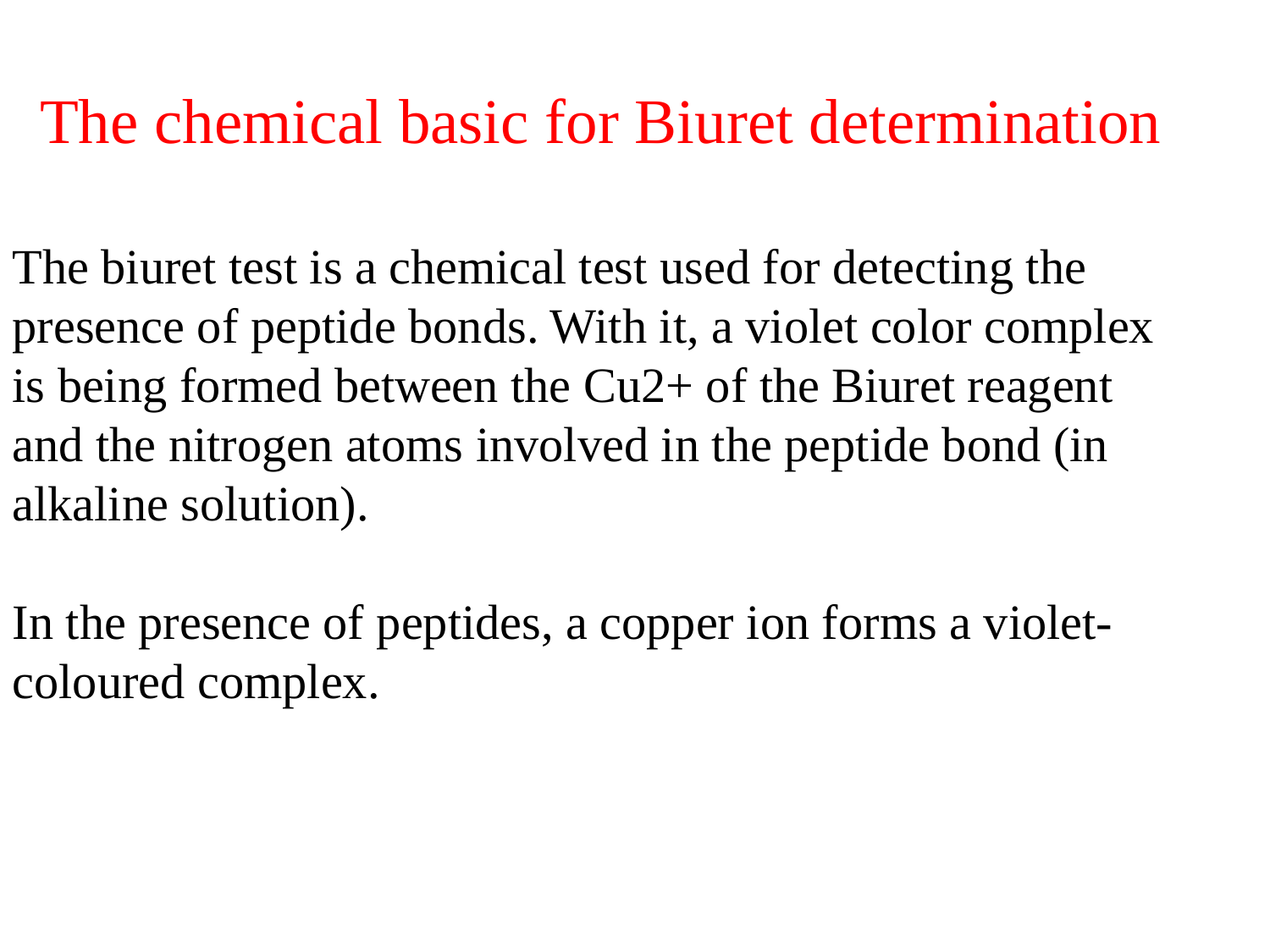

The chemical basic for Biuret determination
The biuret test is a chemical test used for detecting the presence of peptide bonds. With it, a violet color complex is being formed between the Cu2+ of the Biuret reagent and the nitrogen atoms involved in the peptide bond (in alkaline solution).

In the presence of peptides, a copper ion forms a violet-coloured complex.